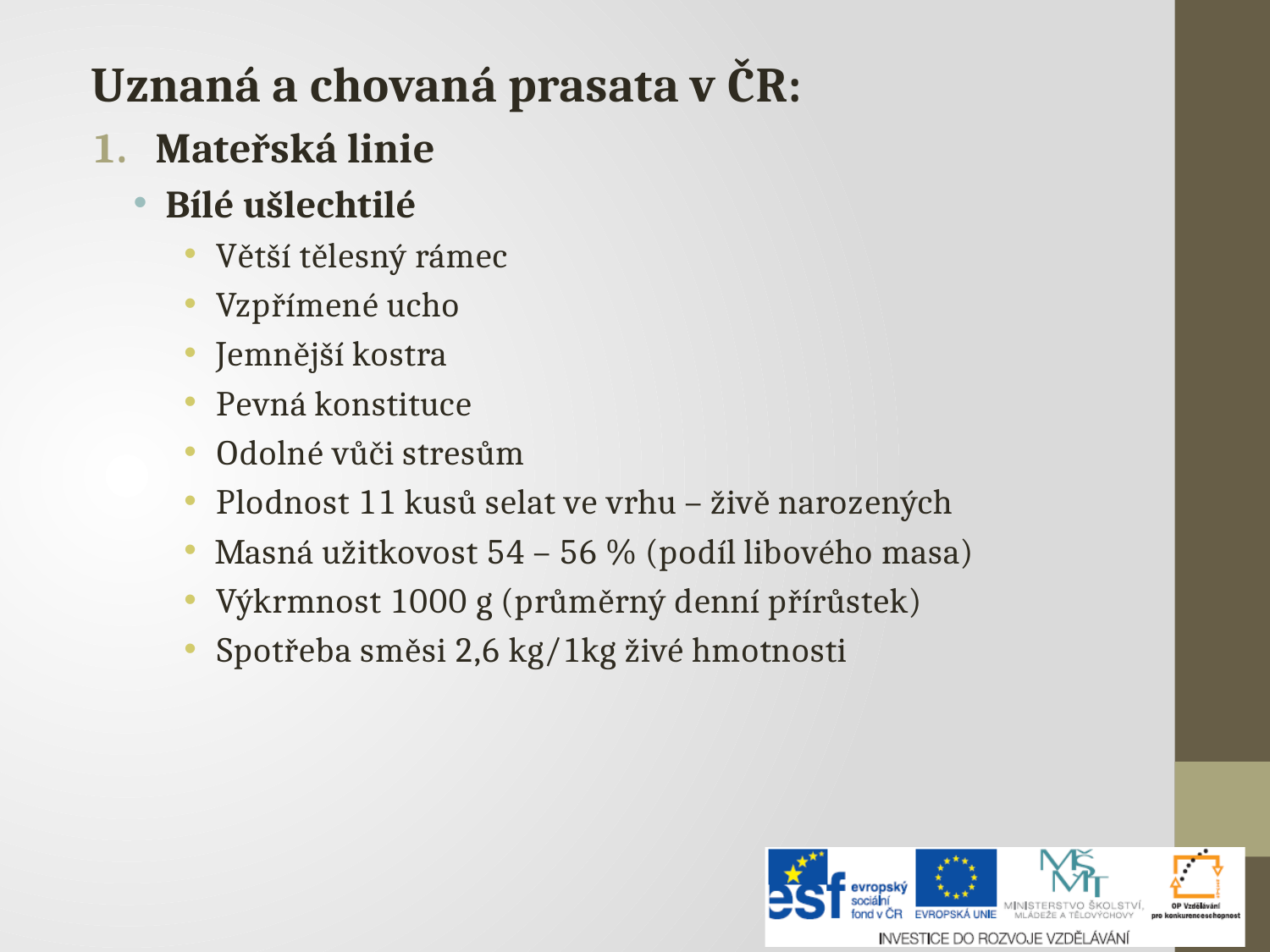

Uznaná a chovaná prasata v ČR:
Mateřská linie
Bílé ušlechtilé
Větší tělesný rámec
Vzpřímené ucho
Jemnější kostra
Pevná konstituce
Odolné vůči stresům
Plodnost 11 kusů selat ve vrhu – živě narozených
Masná užitkovost 54 – 56 % (podíl libového masa)
Výkrmnost 1000 g (průměrný denní přírůstek)
Spotřeba směsi 2,6 kg/1kg živé hmotnosti